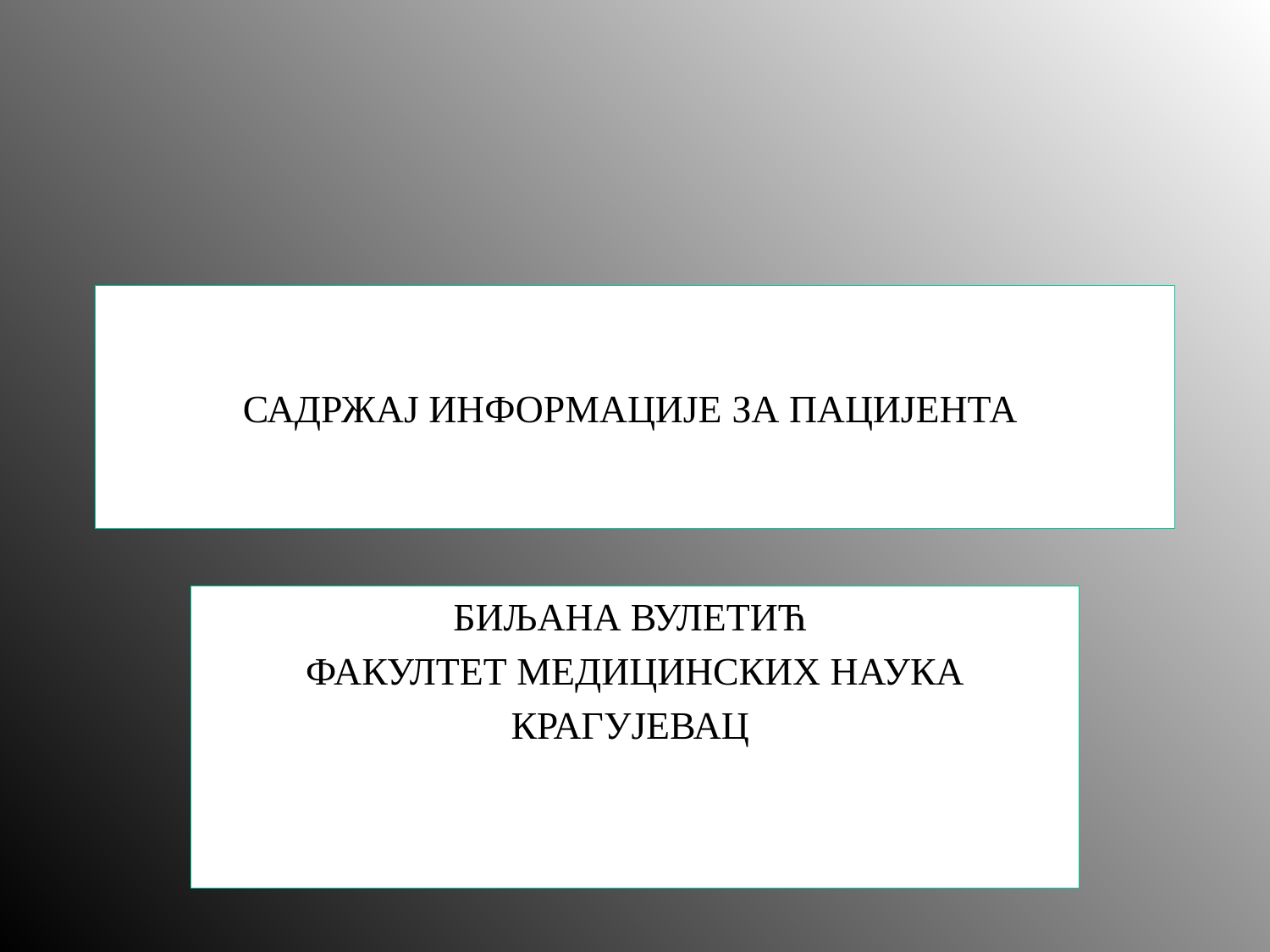

# САДРЖАЈ ИНФОРМАЦИЈЕ ЗА ПАЦИЈЕНТА
БИЉАНА ВУЛЕТИЋ
ФАКУЛТЕТ МЕДИЦИНСКИХ НАУКА
КРАГУЈЕВАЦ